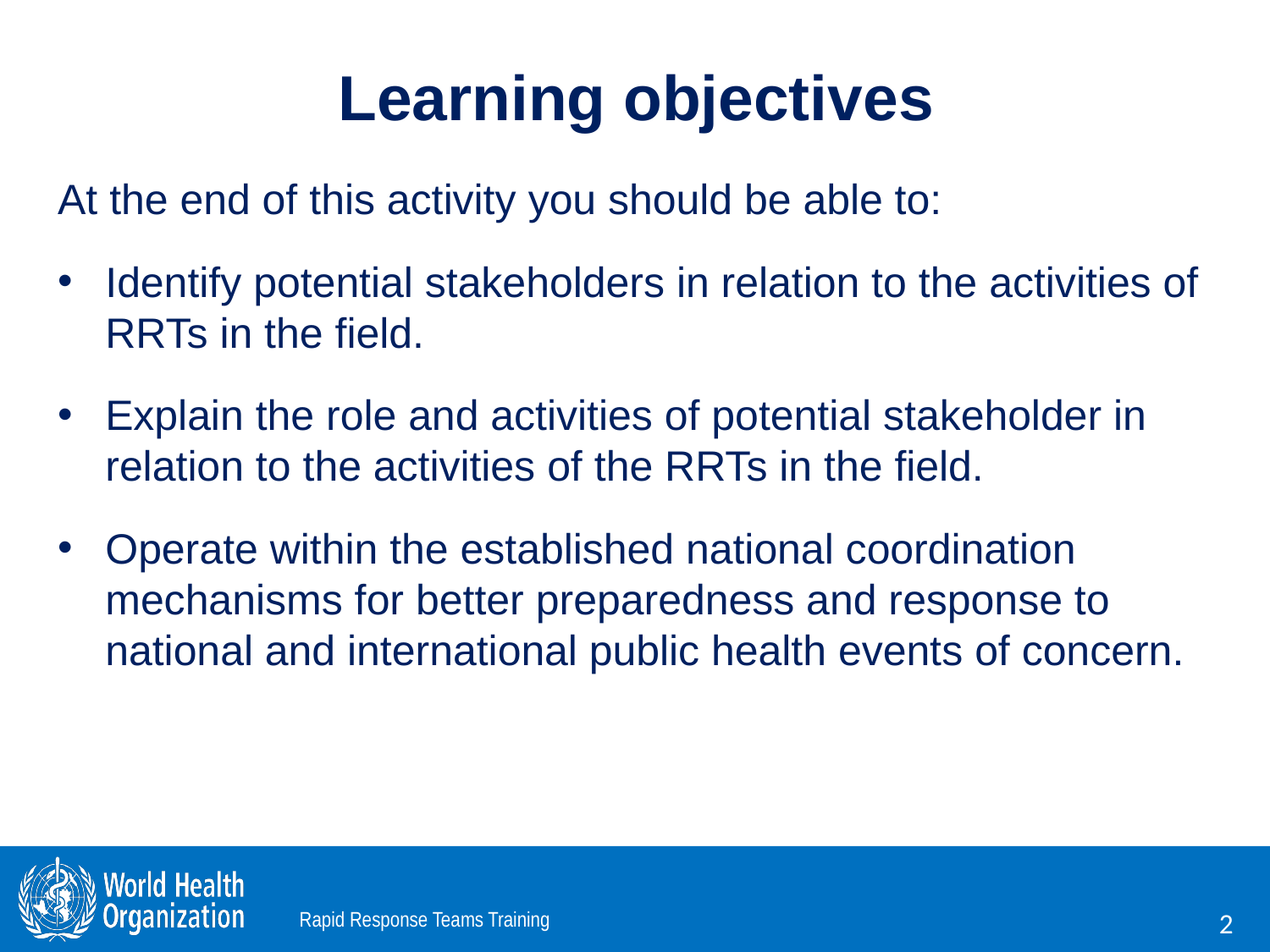

# Learning objectives
At the end of this activity you should be able to:
Identify potential stakeholders in relation to the activities of RRTs in the field.
Explain the role and activities of potential stakeholder in relation to the activities of the RRTs in the field.
Operate within the established national coordination mechanisms for better preparedness and response to national and international public health events of concern.